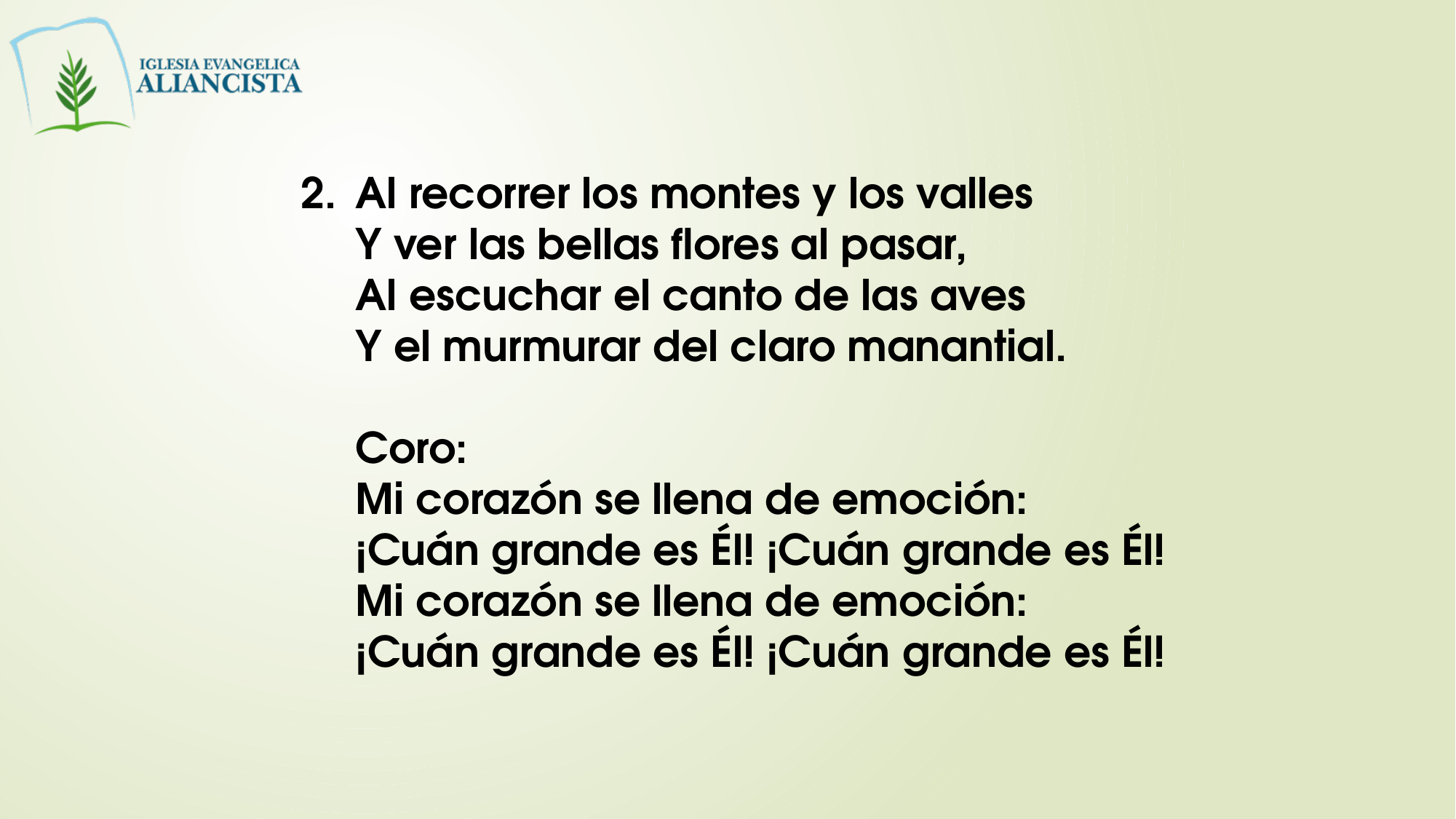

2. 	Al recorrer los montes y los valles
		Y ver las bellas flores al pasar,
		Al escuchar el canto de las aves
		Y el murmurar del claro manantial.

		Coro:
		Mi corazón se llena de emoción:
		¡Cuán grande es Él! ¡Cuán grande es Él!
		Mi corazón se llena de emoción:
		¡Cuán grande es Él! ¡Cuán grande es Él!